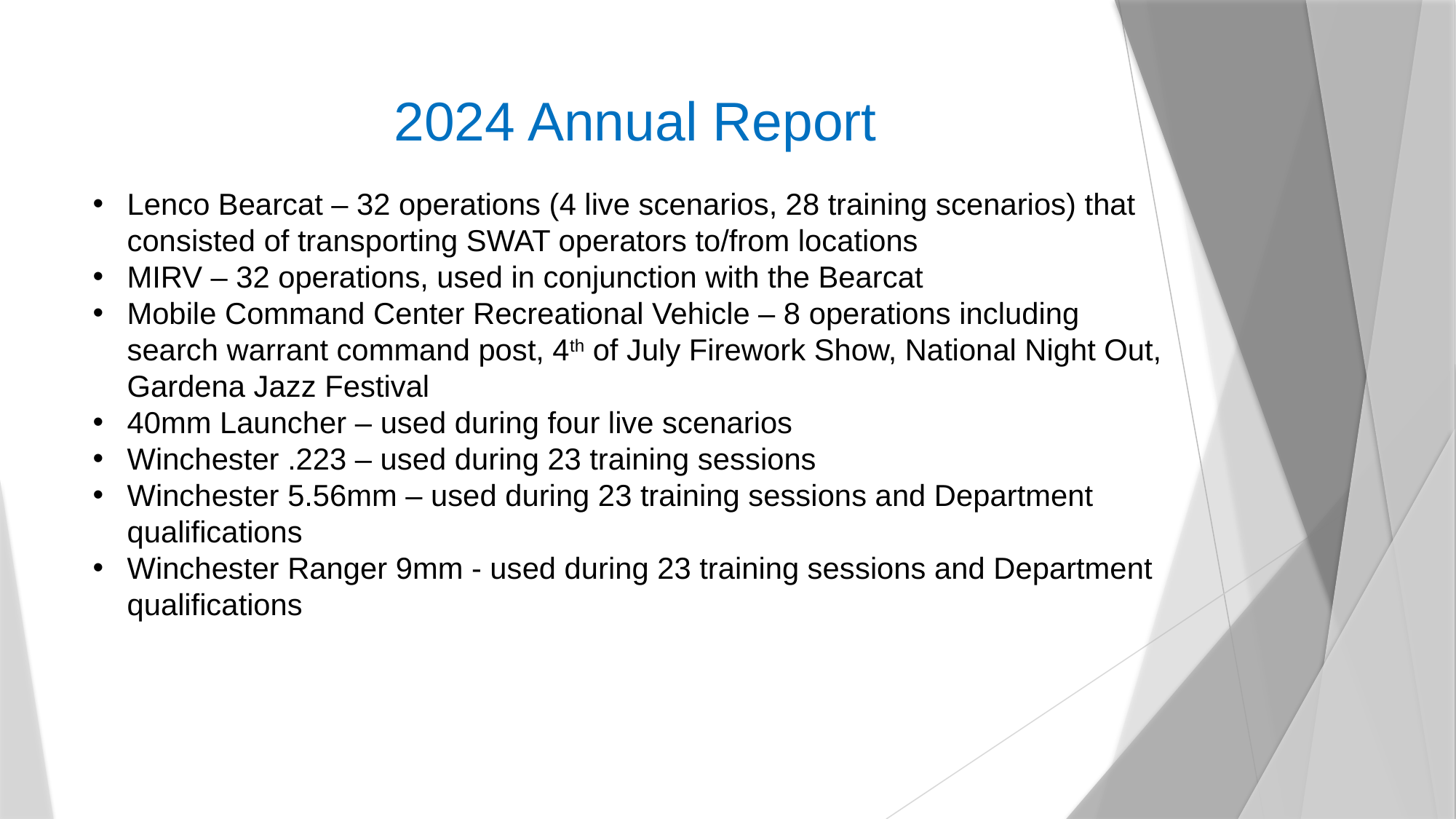

2024 Annual Report

Lenco Bearcat – 32 operations (4 live scenarios, 28 training scenarios) that consisted of transporting SWAT operators to/from locations
MIRV – 32 operations, used in conjunction with the Bearcat
Mobile Command Center Recreational Vehicle – 8 operations including search warrant command post, 4th of July Firework Show, National Night Out, Gardena Jazz Festival
40mm Launcher – used during four live scenarios
Winchester .223 – used during 23 training sessions
Winchester 5.56mm – used during 23 training sessions and Department qualifications
Winchester Ranger 9mm - used during 23 training sessions and Department qualifications